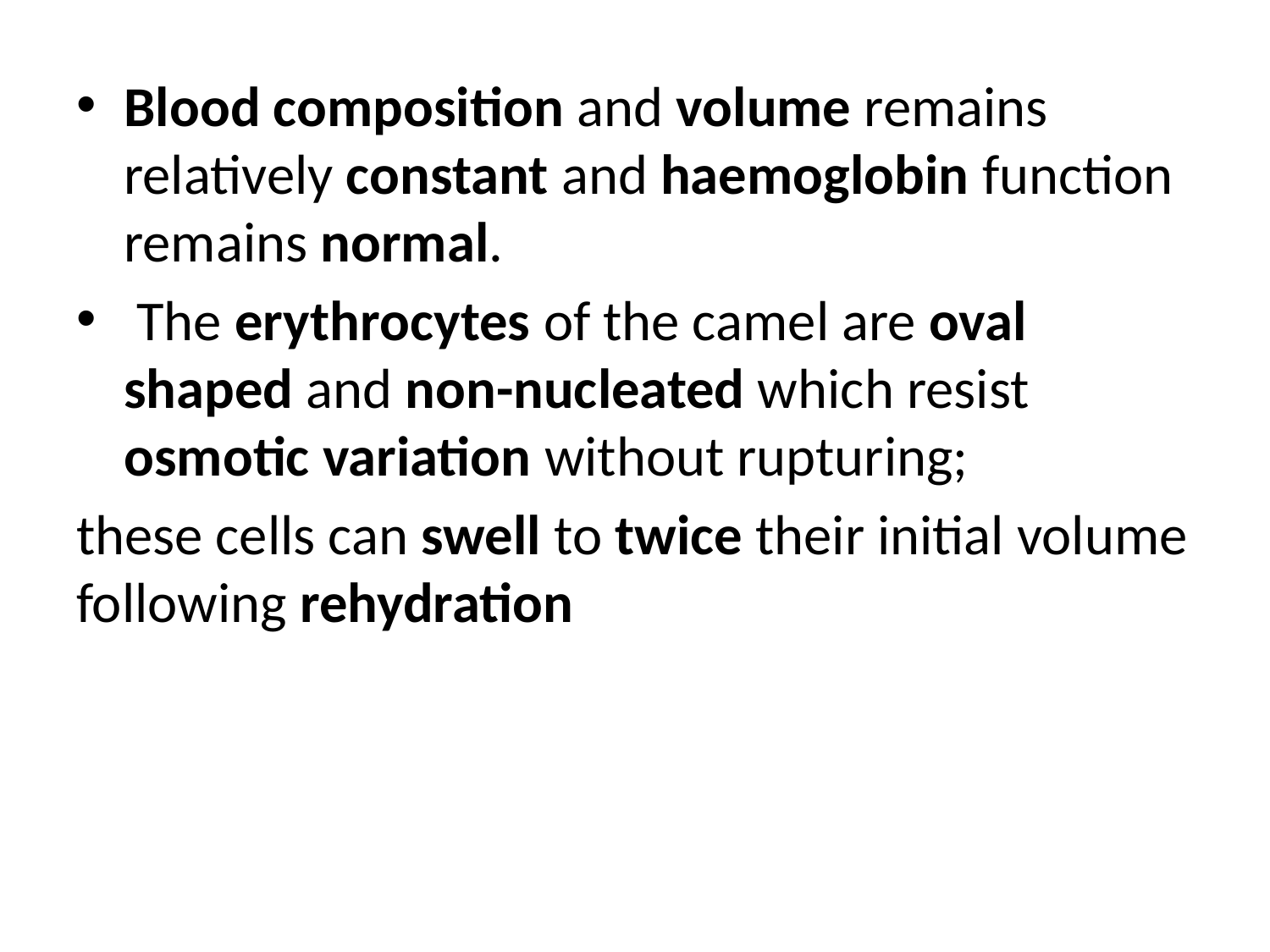

Blood composition and volume remains relatively constant and haemoglobin function remains normal.
 The erythrocytes of the camel are oval shaped and non-nucleated which resist osmotic variation without rupturing;
these cells can swell to twice their initial volume following rehydration